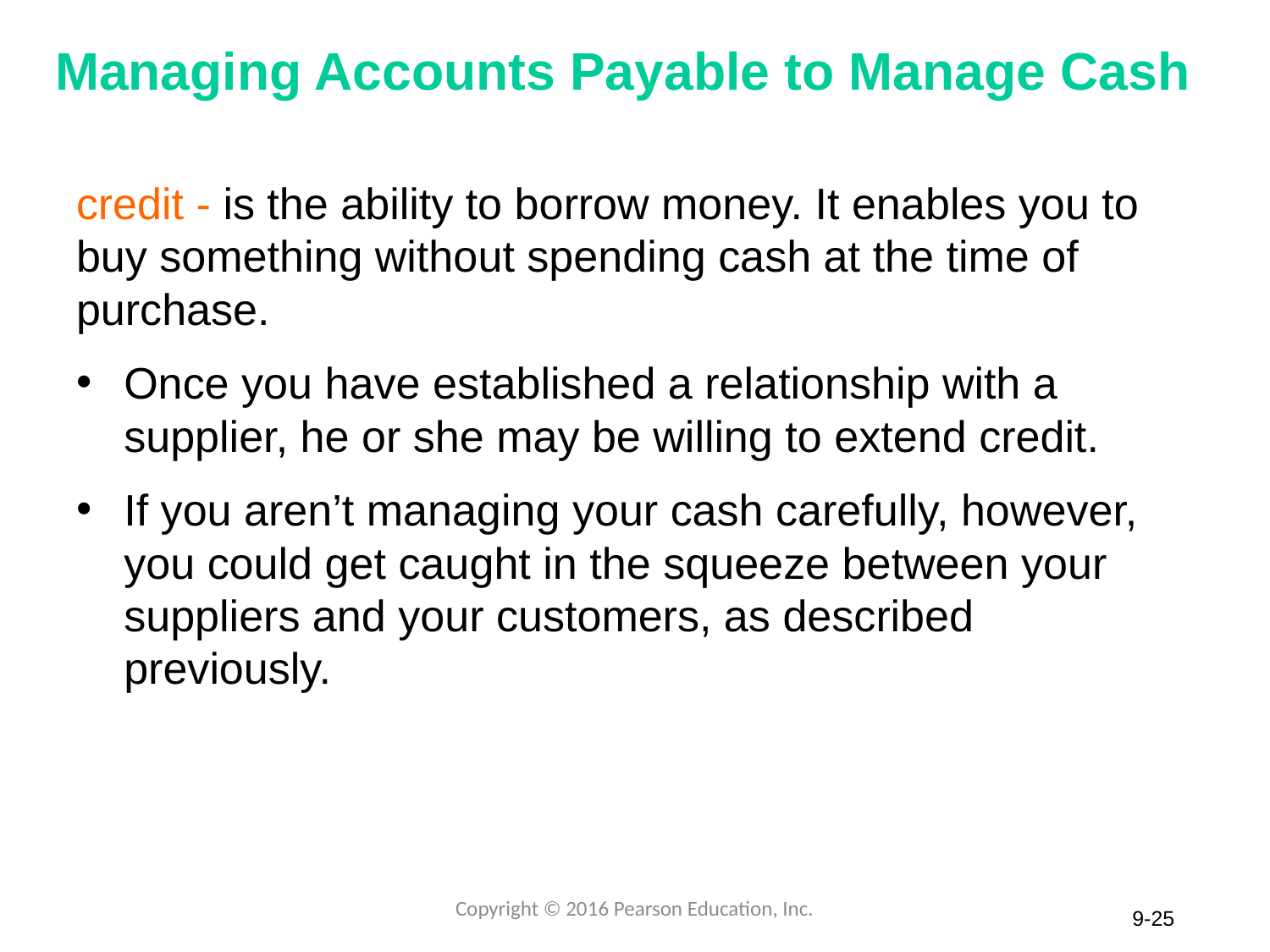

# Managing Accounts Payable to Manage Cash
credit - is the ability to borrow money. It enables you to buy something without spending cash at the time of purchase.

Once you have established a relationship with a supplier, he or she may be willing to extend credit.

If you aren’t managing your cash carefully, however, you could get caught in the squeeze between your suppliers and your customers, as described previously.

Copyright © 2016 Pearson Education, Inc.